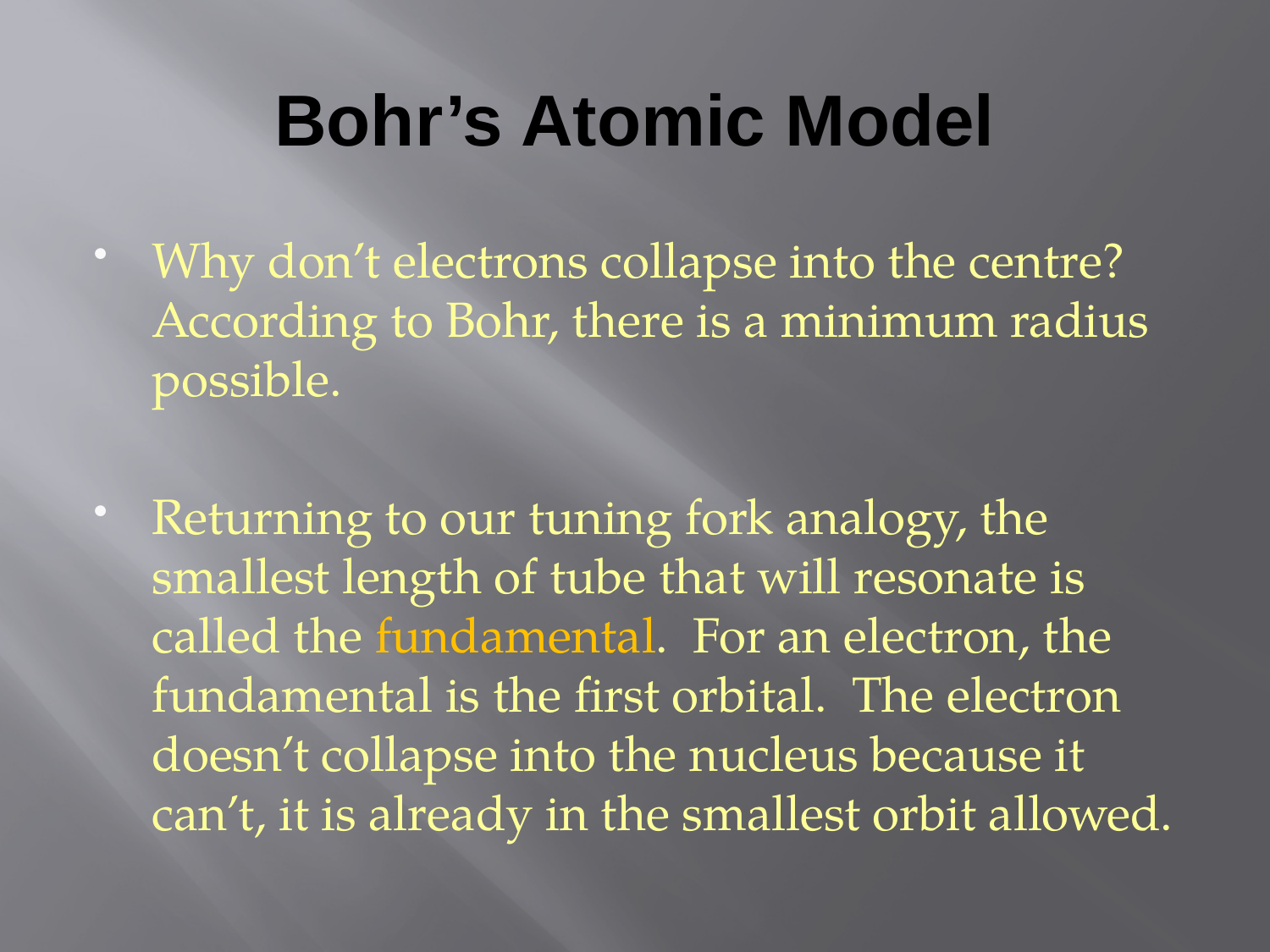

# Bohr’s Atomic Model
Why don’t electrons collapse into the centre?  According to Bohr, there is a minimum radius possible.

Returning to our tuning fork analogy, the smallest length of tube that will resonate is called the fundamental.  For an electron, the fundamental is the first orbital.  The electron doesn’t collapse into the nucleus because it can’t, it is already in the smallest orbit allowed.